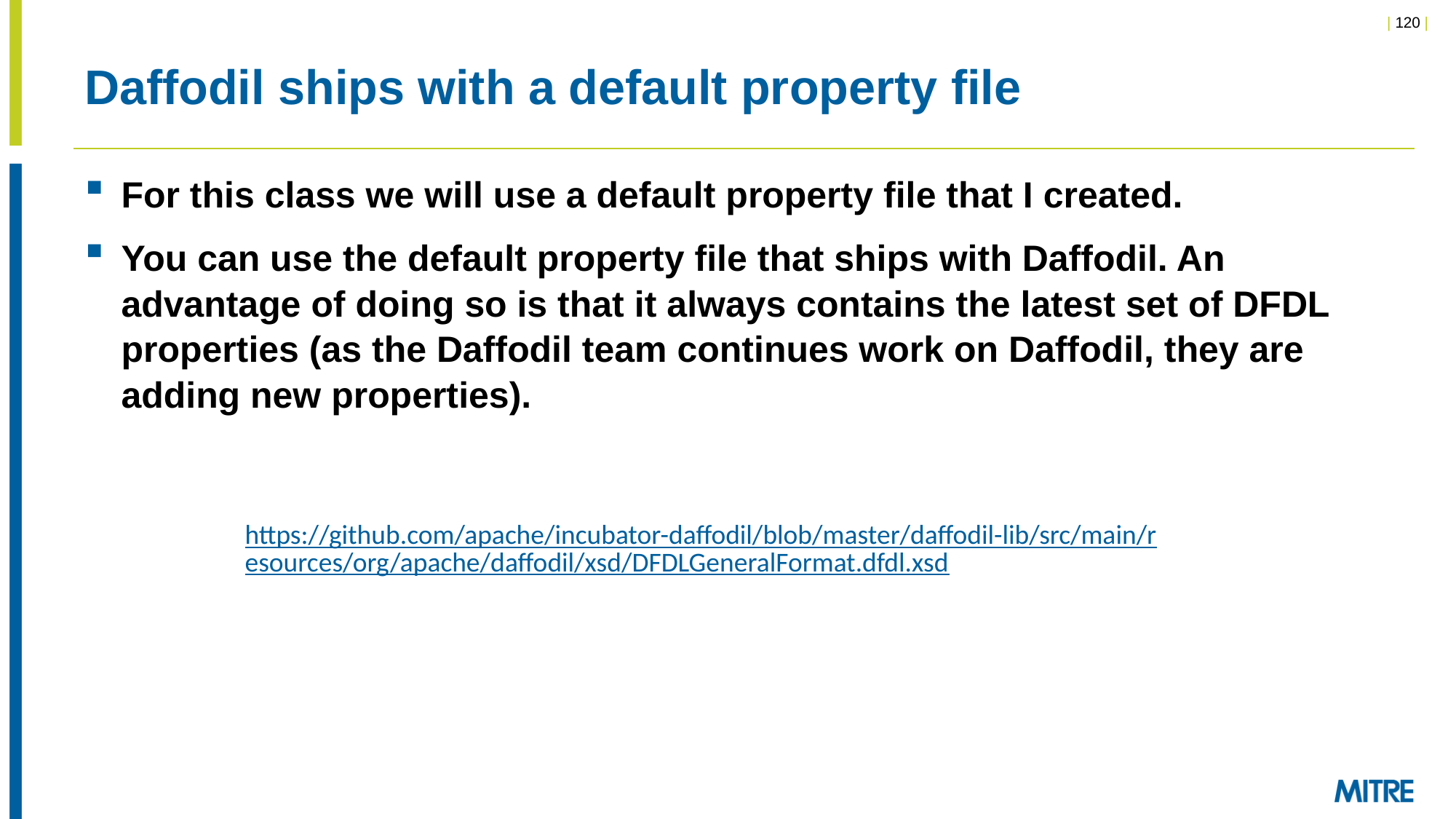

# Daffodil ships with a default property file
For this class we will use a default property file that I created.
You can use the default property file that ships with Daffodil. An advantage of doing so is that it always contains the latest set of DFDL properties (as the Daffodil team continues work on Daffodil, they are adding new properties).
https://github.com/apache/incubator-daffodil/blob/master/daffodil-lib/src/main/resources/org/apache/daffodil/xsd/DFDLGeneralFormat.dfdl.xsd